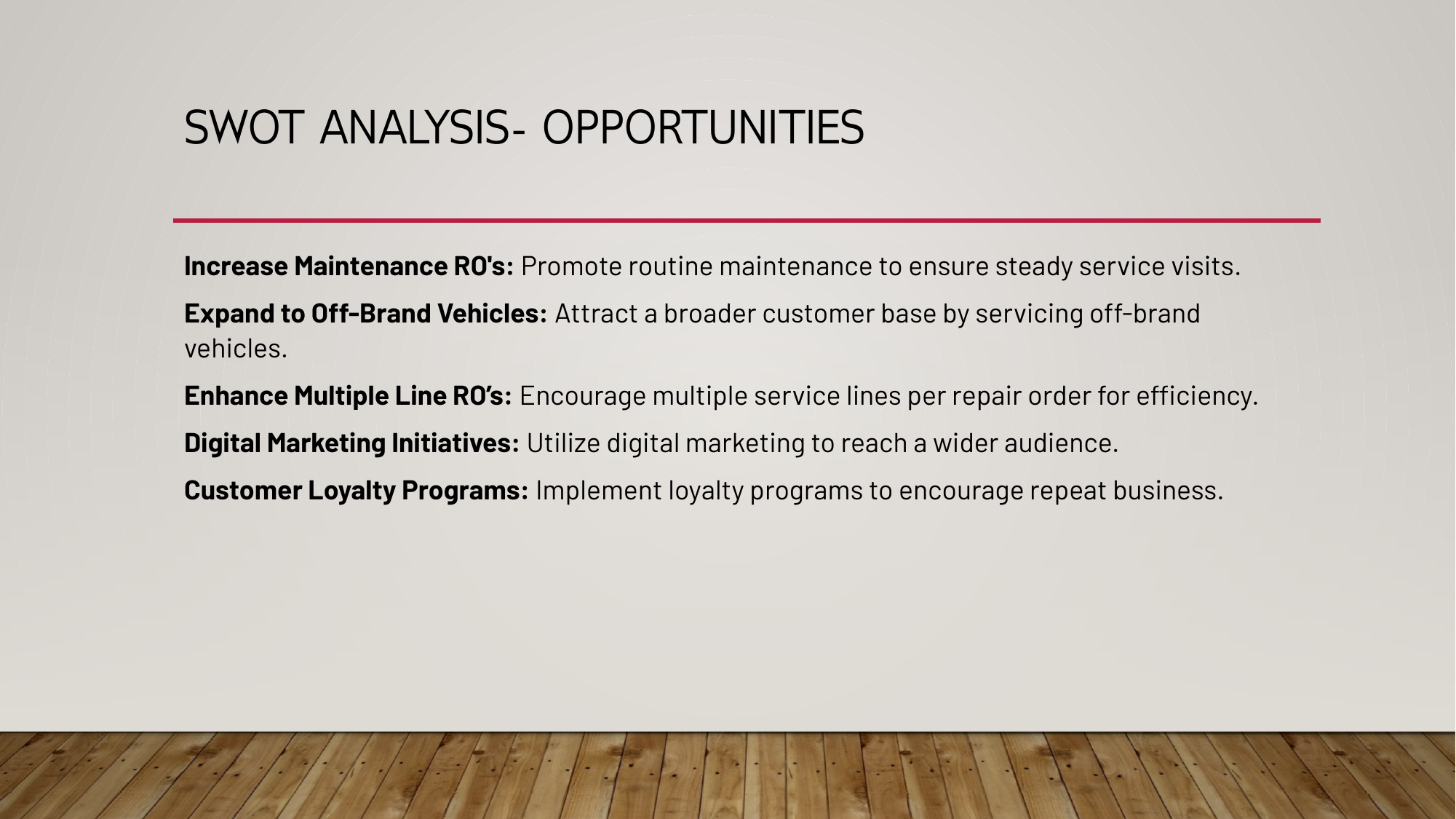

# SWOT Analysis- Opportunities
Increase Maintenance RO's: Promote routine maintenance to ensure steady service visits.
Expand to Off-Brand Vehicles: Attract a broader customer base by servicing off-brand vehicles.
Enhance Multiple Line RO’s: Encourage multiple service lines per repair order for efficiency.
Digital Marketing Initiatives: Utilize digital marketing to reach a wider audience.
Customer Loyalty Programs: Implement loyalty programs to encourage repeat business.